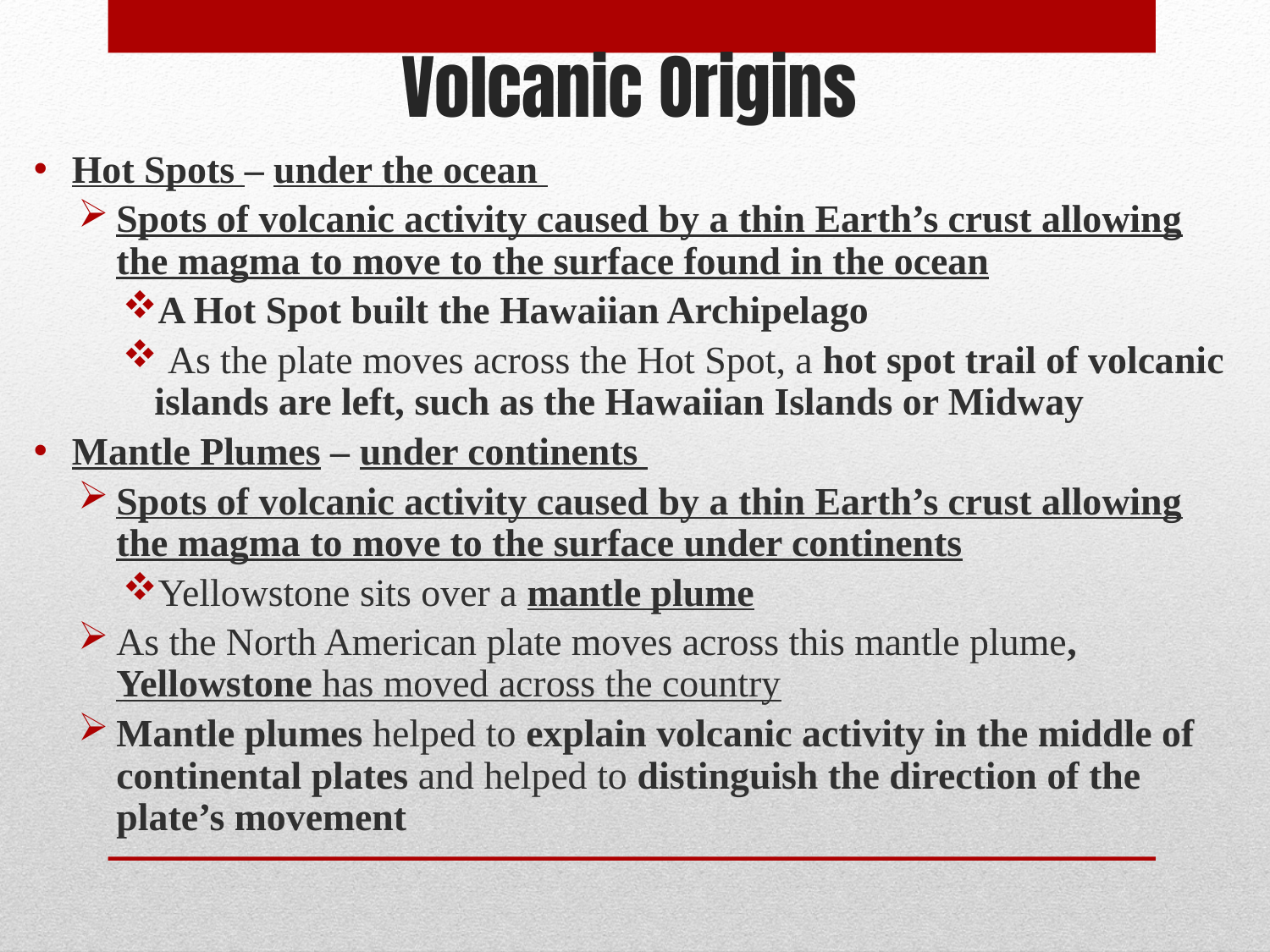

Volcanic Origins
Hot Spots – under the ocean
Spots of volcanic activity caused by a thin Earth’s crust allowing the magma to move to the surface found in the ocean
A Hot Spot built the Hawaiian Archipelago
 As the plate moves across the Hot Spot, a hot spot trail of volcanic islands are left, such as the Hawaiian Islands or Midway
Mantle Plumes – under continents
Spots of volcanic activity caused by a thin Earth’s crust allowing the magma to move to the surface under continents
Yellowstone sits over a mantle plume
As the North American plate moves across this mantle plume, Yellowstone has moved across the country
Mantle plumes helped to explain volcanic activity in the middle of continental plates and helped to distinguish the direction of the plate’s movement